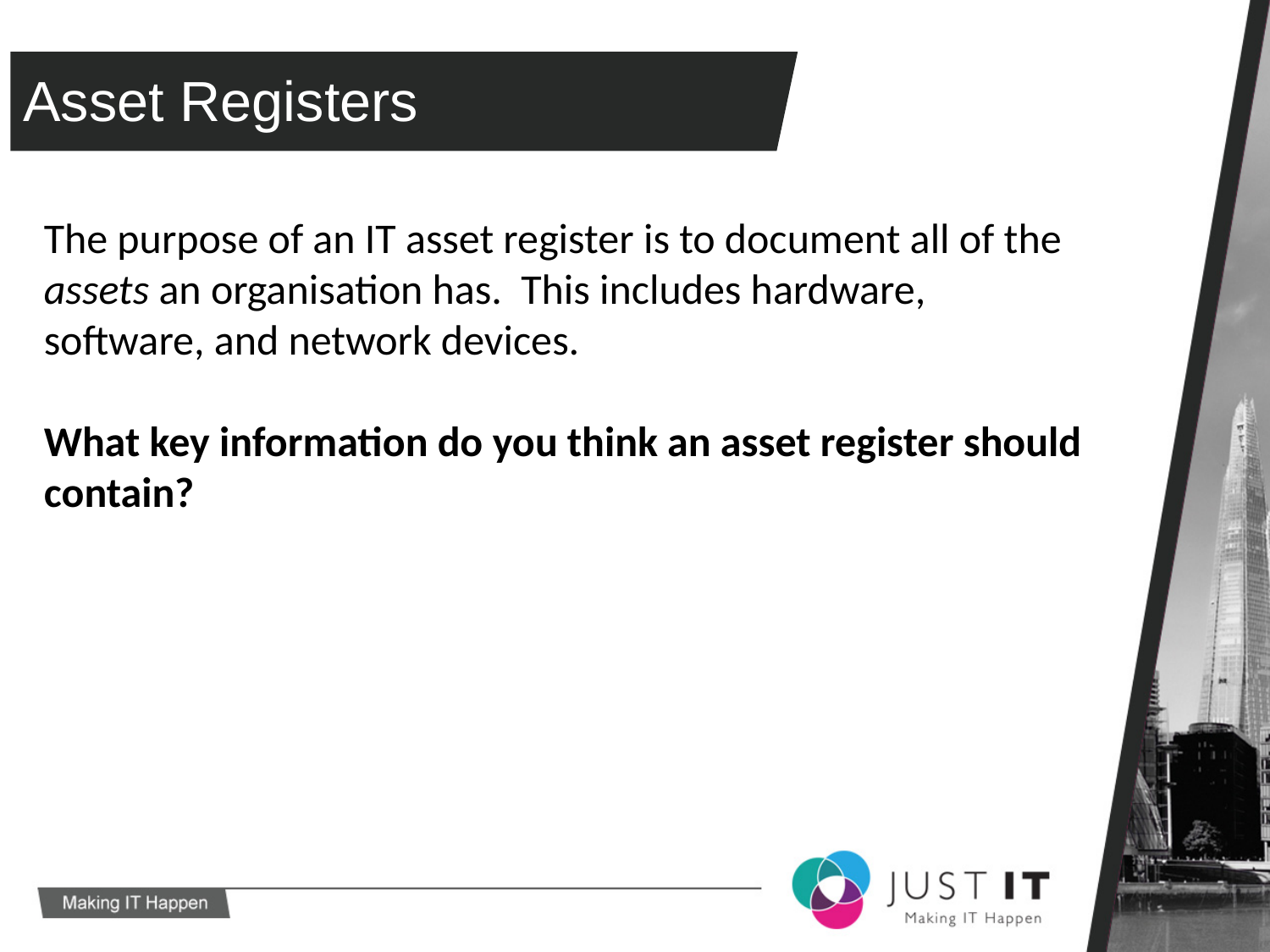

# Asset Registers
The purpose of an IT asset register is to document all of the assets an organisation has.  This includes hardware, software, and network devices.

What key information do you think an asset register should contain?